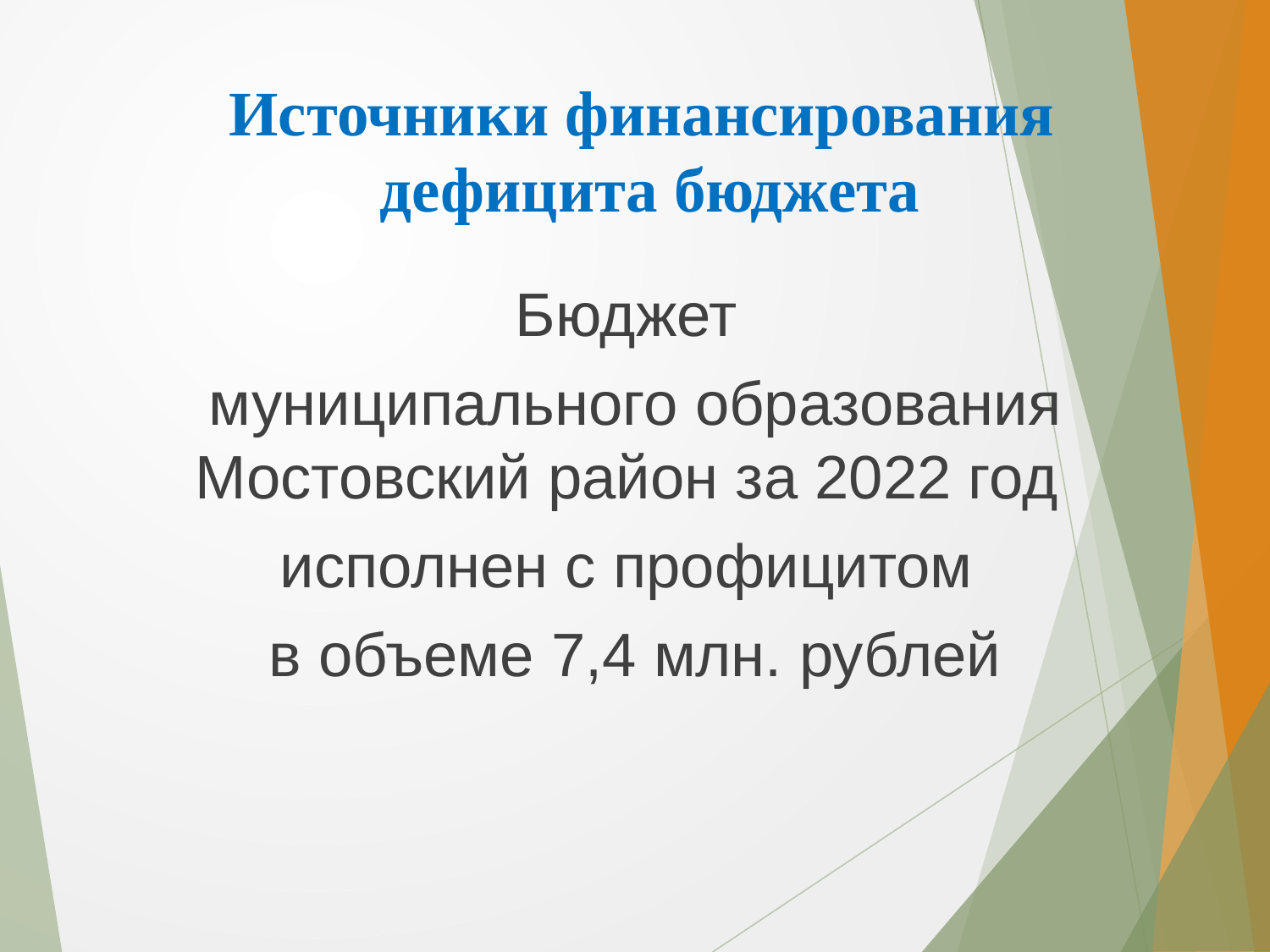

# Источники финансирования дефицита бюджета
Бюджет
муниципального образования Мостовский район за 2022 год
исполнен с профицитом
в объеме 7,4 млн. рублей